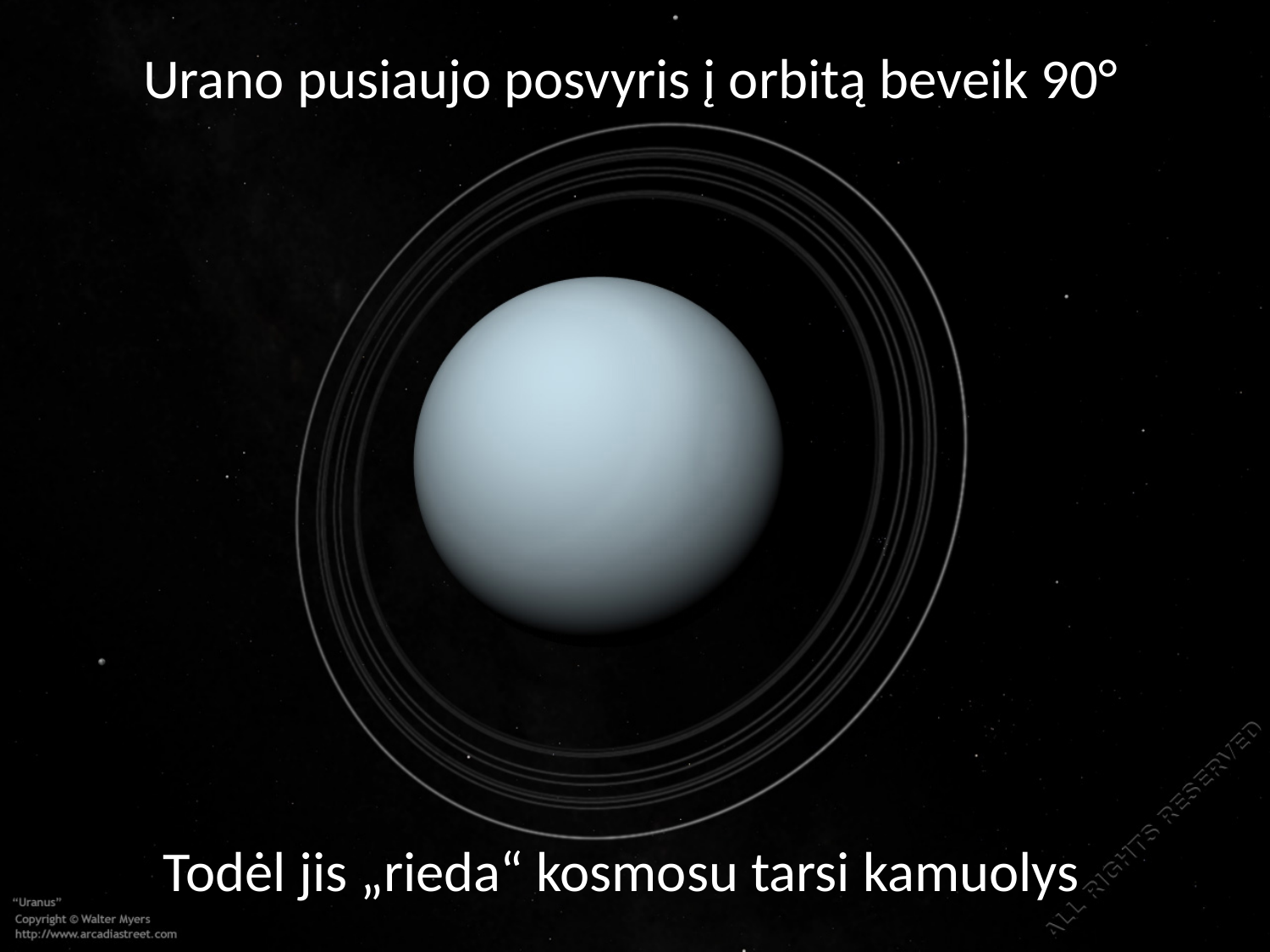

Urano pusiaujo posvyris į orbitą beveik 90°
Todėl jis „rieda“ kosmosu tarsi kamuolys